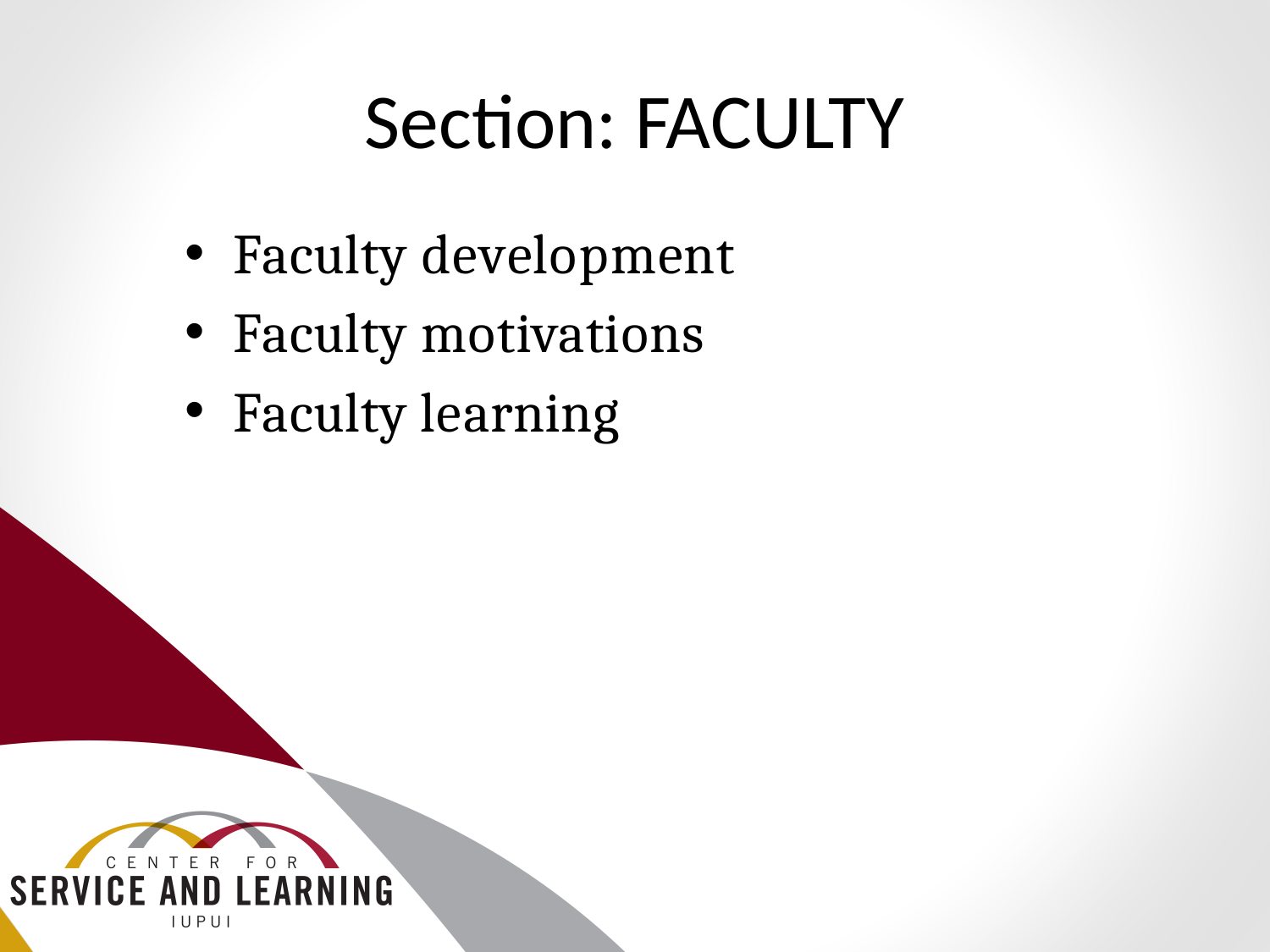

# Section: FACULTY
Faculty development
Faculty motivations
Faculty learning